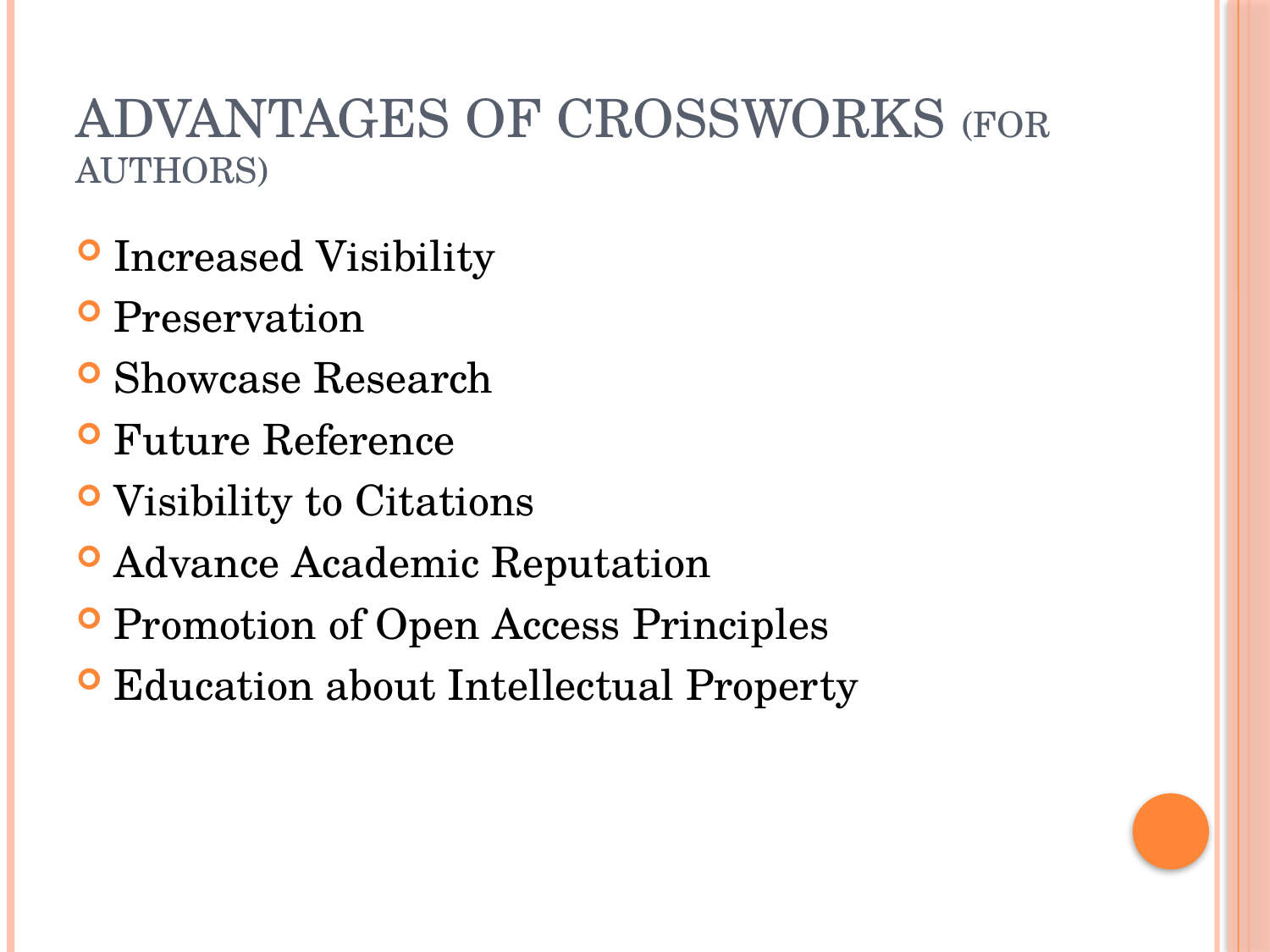

# Advantages of CrossWorks (for authors)
Increased Visibility
Preservation
Showcase Research
Future Reference
Visibility to Citations
Advance Academic Reputation
Promotion of Open Access Principles
Education about Intellectual Property